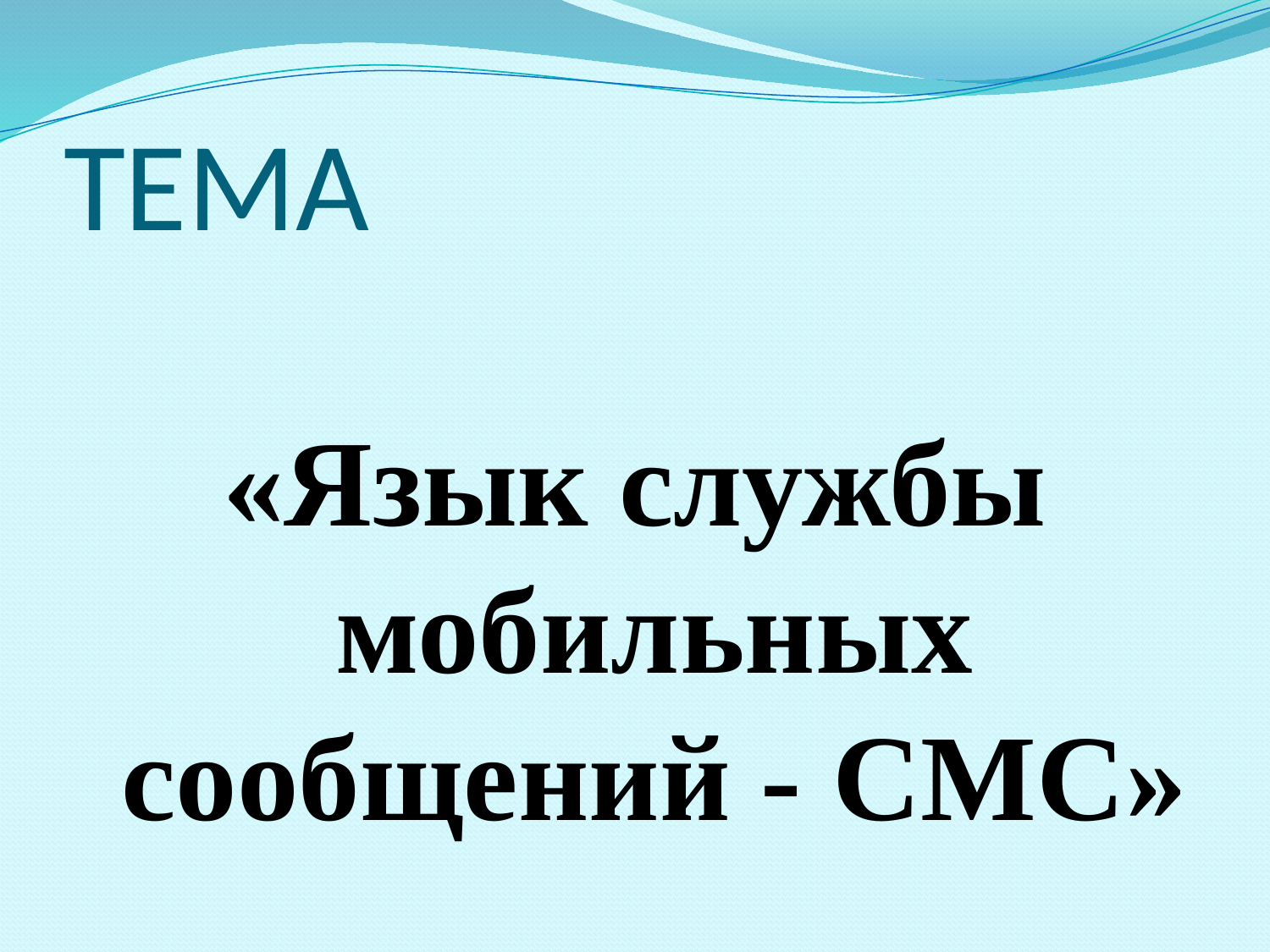

# ТЕМА

«Язык службы мобильных сообщений - СМС»